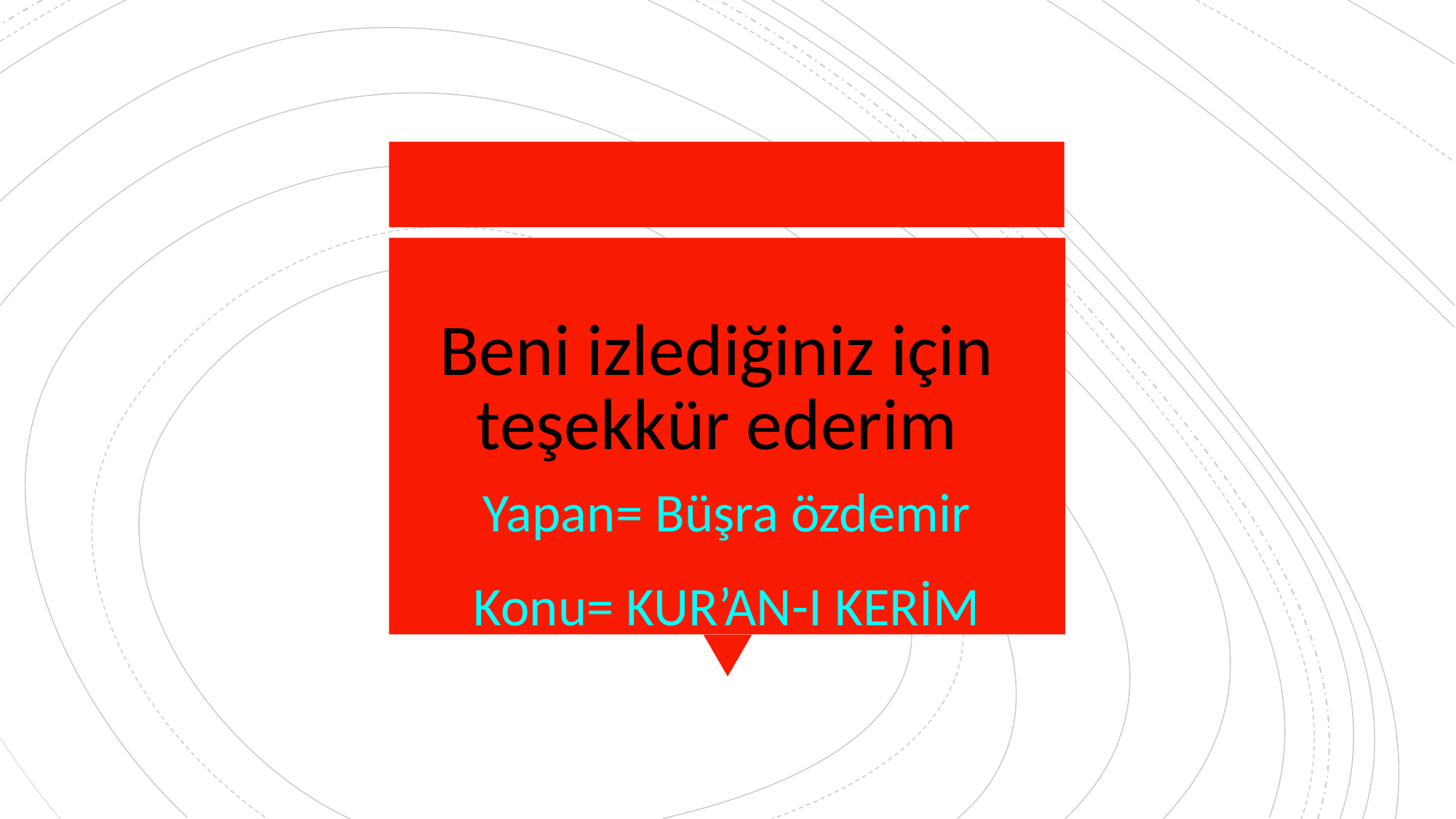

# Beni izlediğiniz için teşekkür ederim
Yapan= Büşra özdemir
Konu= KUR’AN-I KERİM